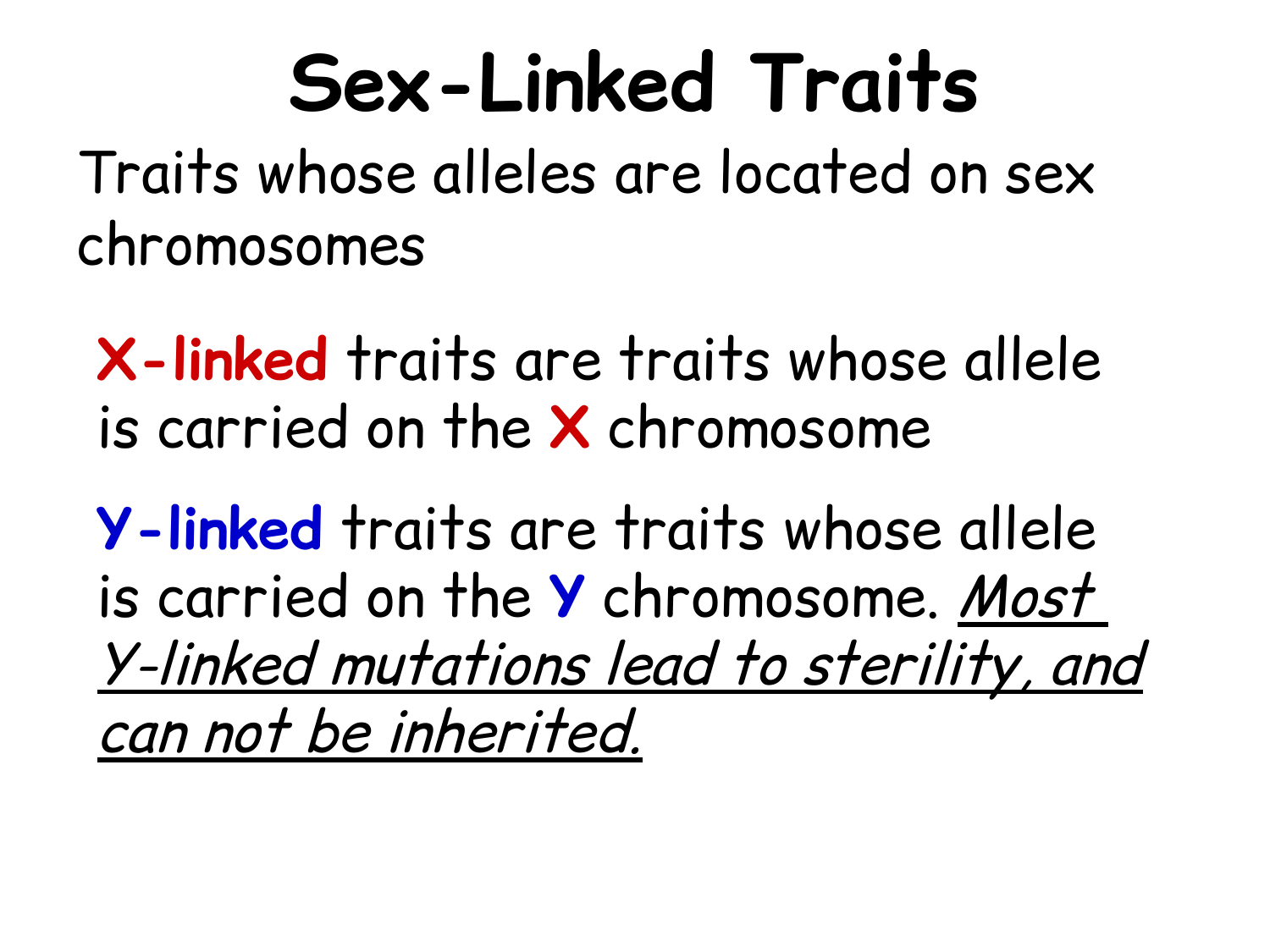

# Sex-Linked Traits
Traits whose alleles are located on sex
chromosomes
X-linked traits are traits whose allele is carried on the X chromosome
Y-linked traits are traits whose allele is carried on the Y chromosome. Most
Y-linked mutations lead to sterility, and can not be inherited.